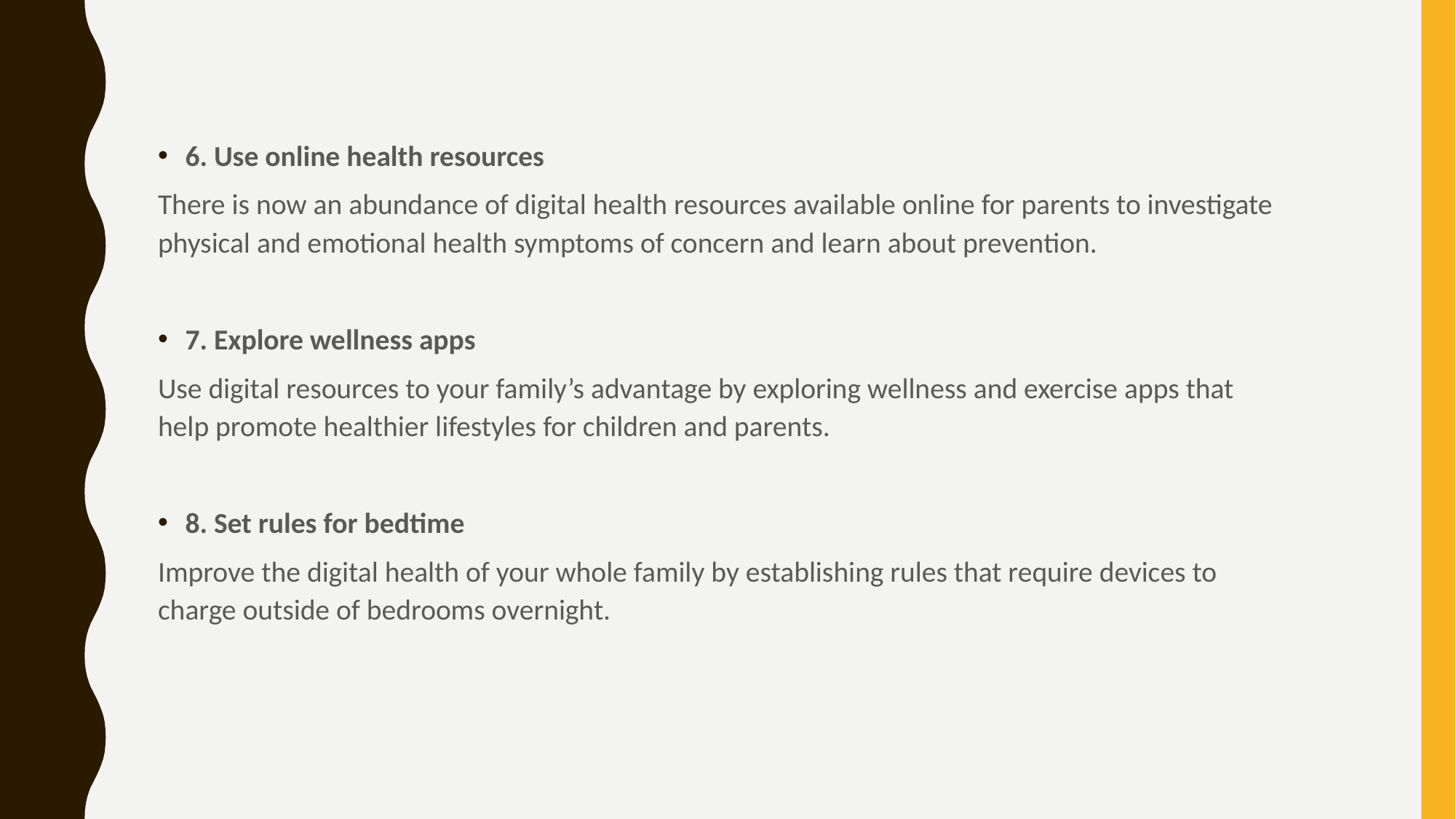

6. Use online health resources
There is now an abundance of digital health resources available online for parents to investigate physical and emotional health symptoms of concern and learn about prevention.

7. Explore wellness apps
Use digital resources to your family’s advantage by exploring wellness and exercise apps that help promote healthier lifestyles for children and parents.

8. Set rules for bedtime
Improve the digital health of your whole family by establishing rules that require devices to charge outside of bedrooms overnight.